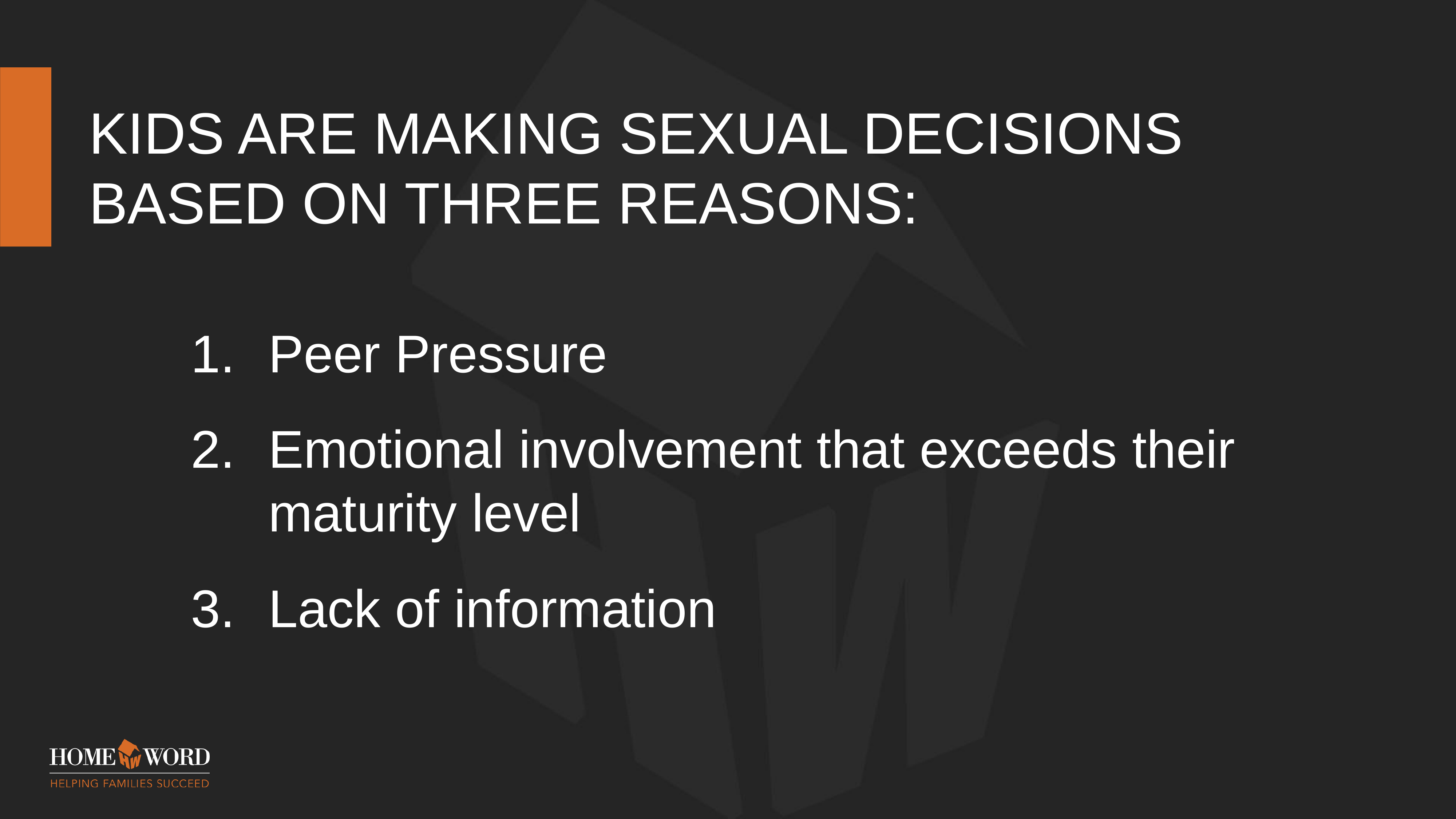

# Kids are making sexual decisions based on three reasons:
Peer Pressure
Emotional involvement that exceeds their maturity level
Lack of information